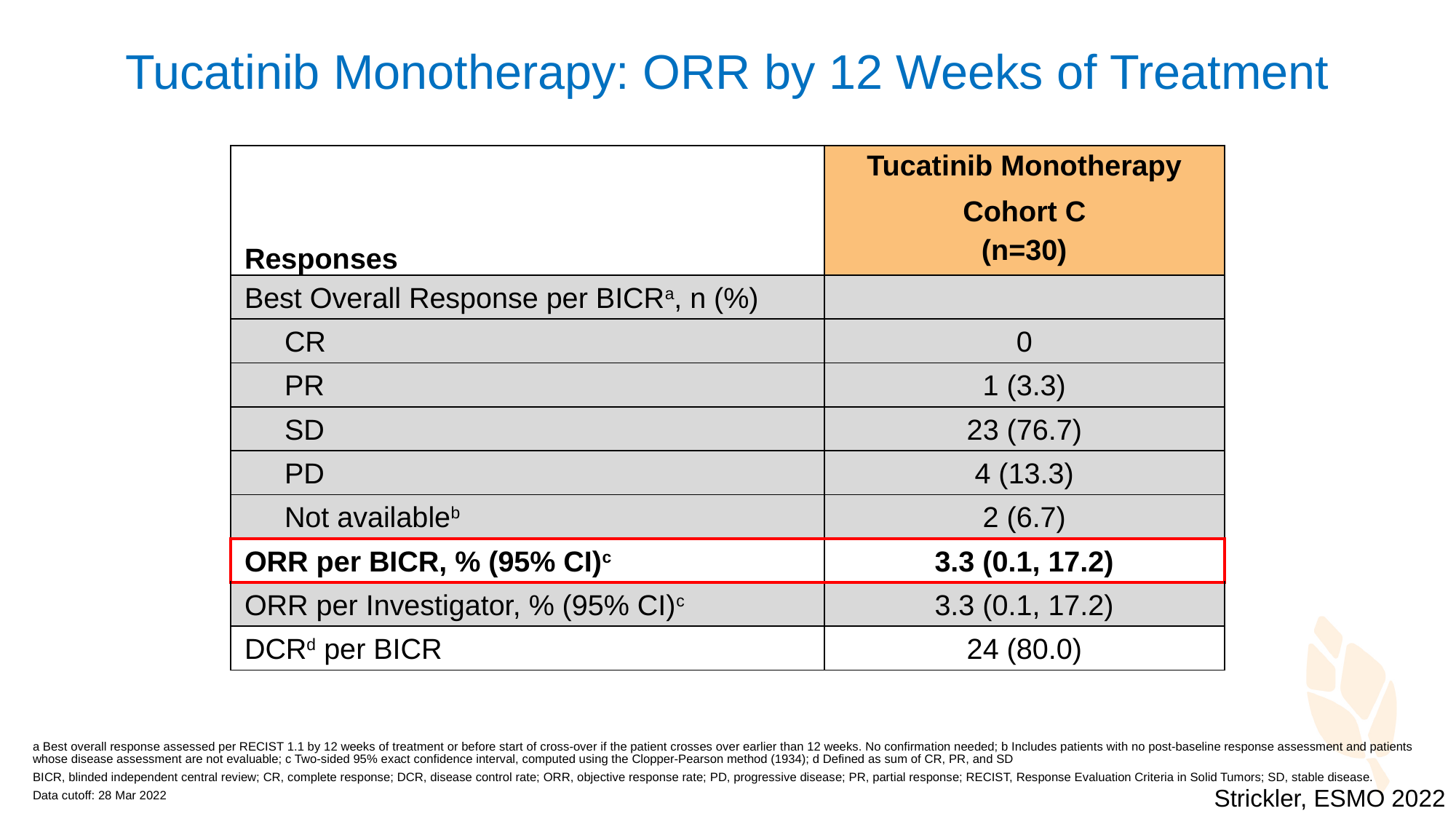

# Tucatinib Monotherapy: ORR by 12 Weeks of Treatment
| Responses | Tucatinib Monotherapy |
| --- | --- |
|  | Cohort C (n=30) |
| Best Overall Response per BICRa, n (%) |  |
| CR | 0 |
| PR | 1 (3.3) |
| SD | 23 (76.7) |
| PD | 4 (13.3) |
| Not availableb | 2 (6.7) |
| ORR per BICR, % (95% CI)c | 3.3 (0.1, 17.2) |
| ORR per Investigator, % (95% CI)c | 3.3 (0.1, 17.2) |
| DCRd per BICR | 24 (80.0) |
a Best overall response assessed per RECIST 1.1 by 12 weeks of treatment or before start of cross-over if the patient crosses over earlier than 12 weeks. No confirmation needed; b Includes patients with no post-baseline response assessment and patients whose disease assessment are not evaluable; c Two-sided 95% exact confidence interval, computed using the Clopper-Pearson method (1934); d Defined as sum of CR, PR, and SD
BICR, blinded independent central review; CR, complete response; DCR, disease control rate; ORR, objective response rate; PD, progressive disease; PR, partial response; RECIST, Response Evaluation Criteria in Solid Tumors; SD, stable disease.
Data cutoff: 28 Mar 2022
Strickler, ESMO 2022